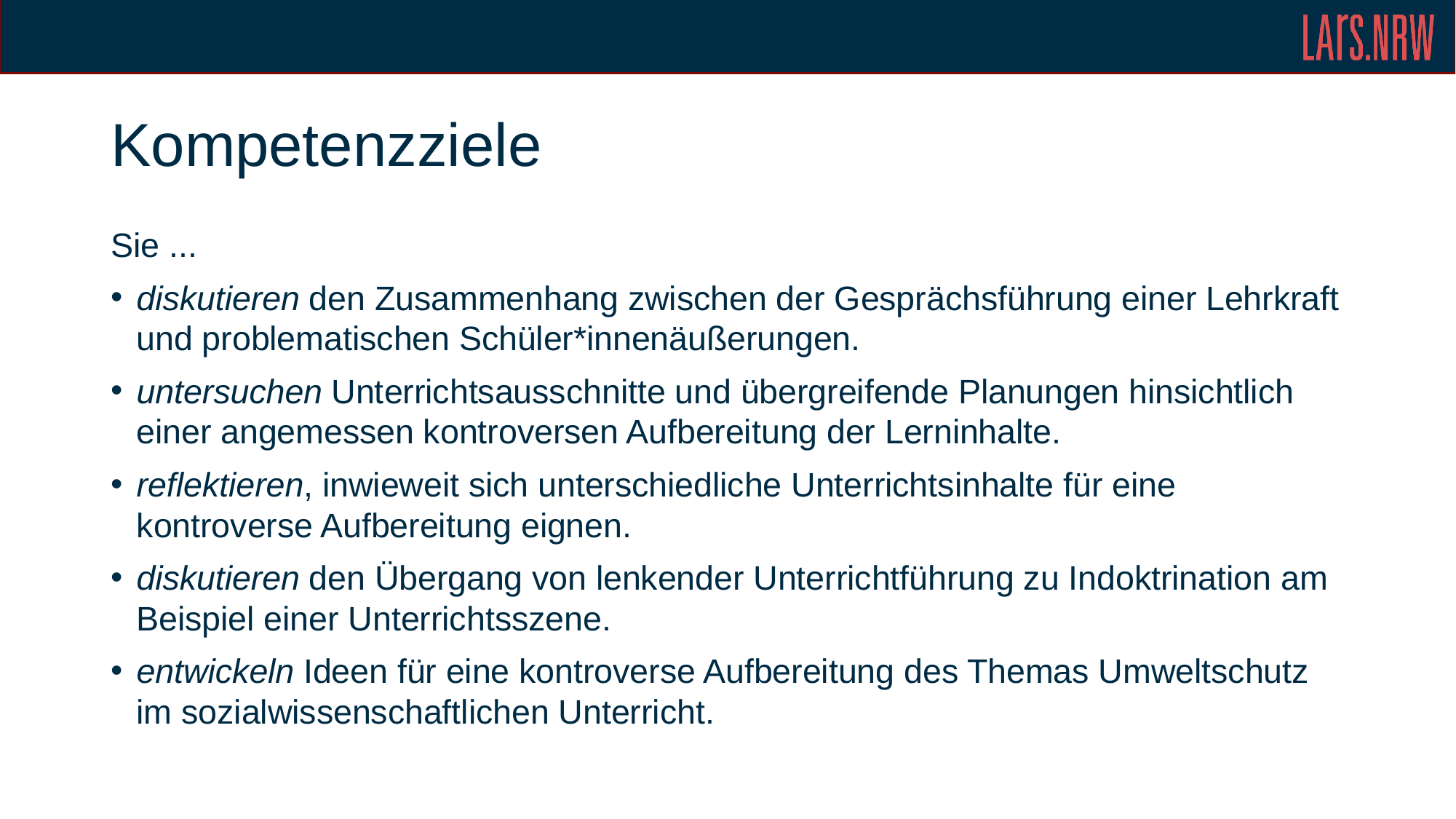

# Kompetenzziele
Sie ...
diskutieren den Zusammenhang zwischen der Gesprächsführung einer Lehrkraft und problematischen Schüler*innenäußerungen.
untersuchen Unterrichtsausschnitte und übergreifende Planungen hinsichtlich einer angemessen kontroversen Aufbereitung der Lerninhalte.
reflektieren, inwieweit sich unterschiedliche Unterrichtsinhalte für eine kontroverse Aufbereitung eignen.
diskutieren den Übergang von lenkender Unterrichtführung zu Indoktrination am Beispiel einer Unterrichtsszene.
entwickeln Ideen für eine kontroverse Aufbereitung des Themas Umweltschutz im sozialwissenschaftlichen Unterricht.